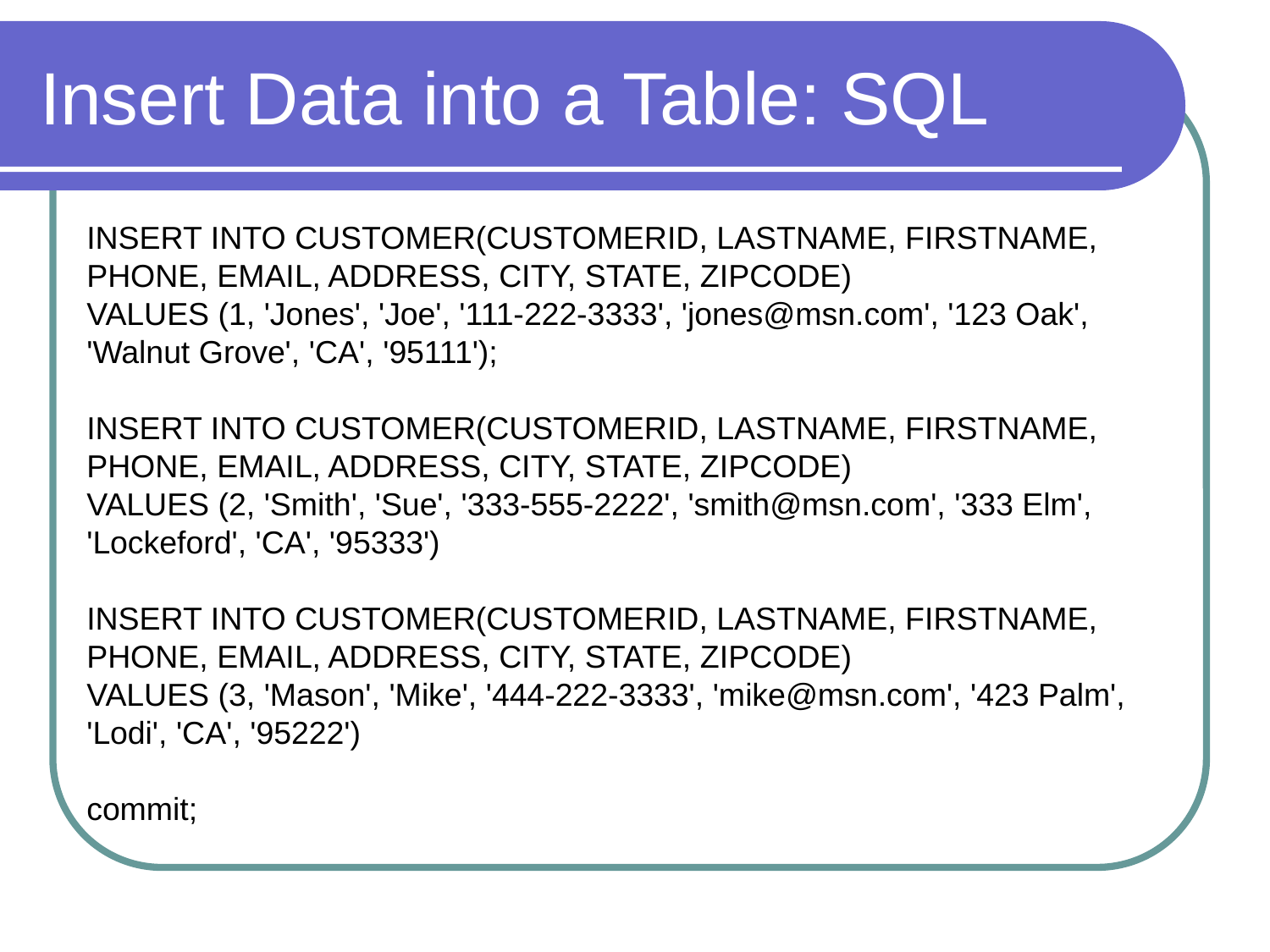

# Insert Data into a Table: SQL
INSERT INTO CUSTOMER(CUSTOMERID, LASTNAME, FIRSTNAME, PHONE, EMAIL, ADDRESS, CITY, STATE, ZIPCODE)
VALUES (1, 'Jones', 'Joe', '111-222-3333', 'jones@msn.com', '123 Oak', 'Walnut Grove', 'CA', '95111');

INSERT INTO CUSTOMER(CUSTOMERID, LASTNAME, FIRSTNAME, PHONE, EMAIL, ADDRESS, CITY, STATE, ZIPCODE)
VALUES (2, 'Smith', 'Sue', '333-555-2222', 'smith@msn.com', '333 Elm', 'Lockeford', 'CA', '95333')

INSERT INTO CUSTOMER(CUSTOMERID, LASTNAME, FIRSTNAME, PHONE, EMAIL, ADDRESS, CITY, STATE, ZIPCODE)
VALUES (3, 'Mason', 'Mike', '444-222-3333', 'mike@msn.com', '423 Palm', 'Lodi', 'CA', '95222')

commit;